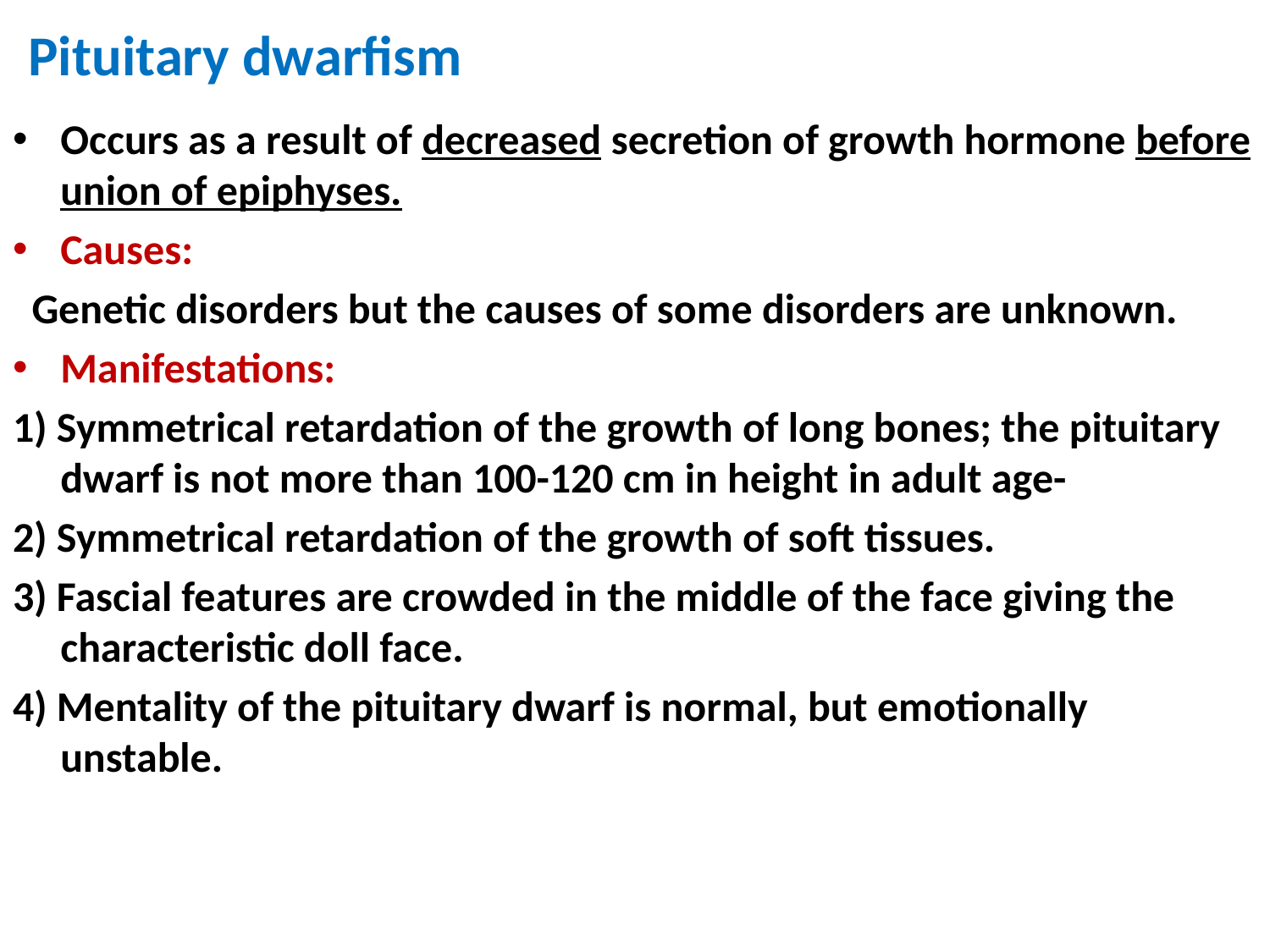

# Pituitary dwarfism
Occurs as a result of decreased secretion of growth hormone before union of epiphyses.
Causes:
  Genetic disorders but the causes of some disorders are unknown.
Manifestations:
1) Symmetrical retardation of the growth of long bones; the pituitary dwarf is not more than 100-120 cm in height in adult age-
2) Symmetrical retardation of the growth of soft tissues.
3) Fascial features are crowded in the middle of the face giving the characteristic doll face.
4) Mentality of the pituitary dwarf is normal, but emotionally unstable.